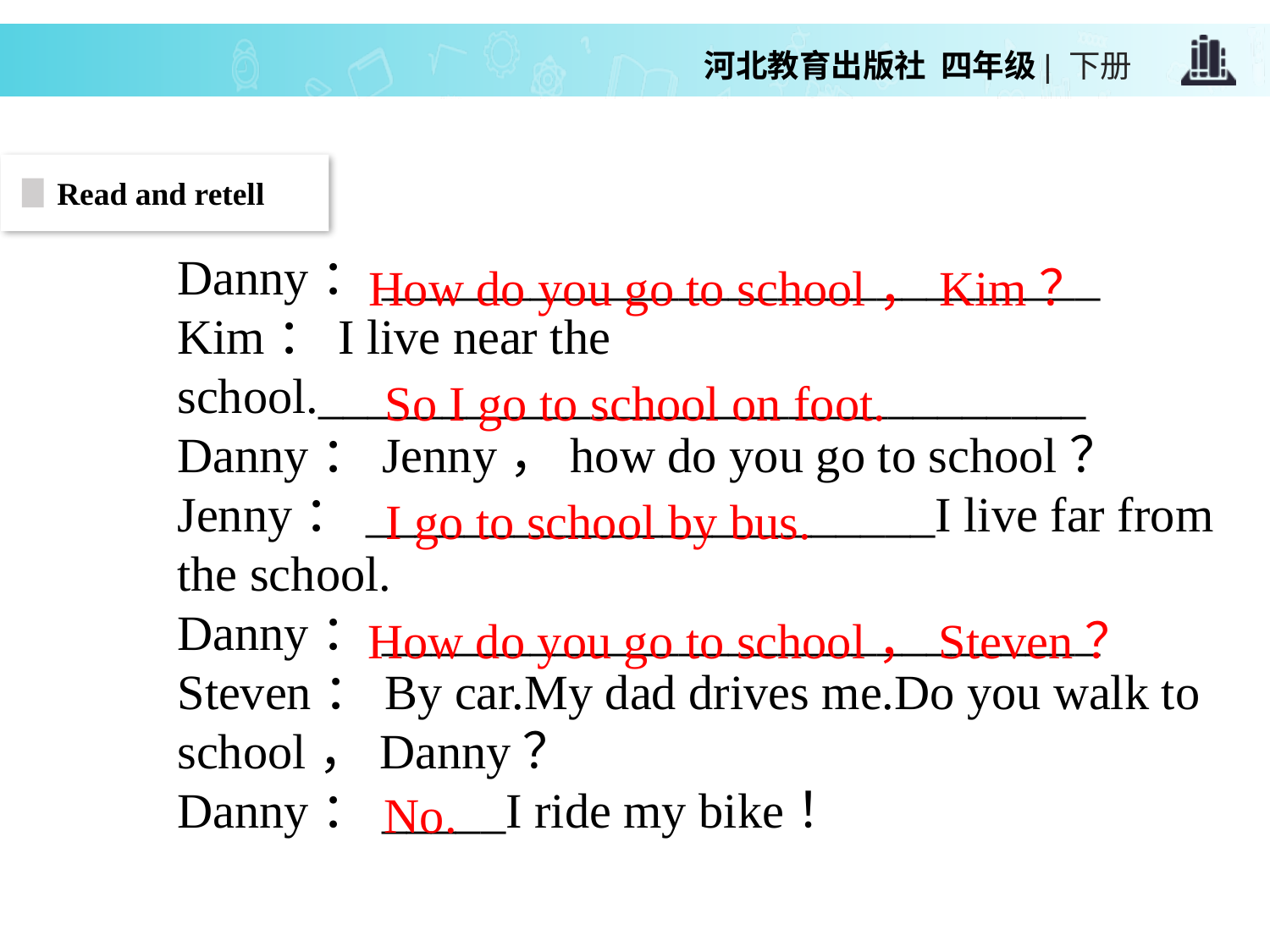

Read and retell

Danny：_____________________________
Kim：I live near the school._______________________________
Danny：Jenny，how do you go to school？
Jenny：_______________________I live far from the school.
Danny：_____________________________
Steven：By car.My dad drives me.Do you walk to school，Danny？
Danny：_____I ride my bike！
How do you go to school，Kim？
So I go to school on foot.
I go to school by bus.
How do you go to school，Steven？
No.